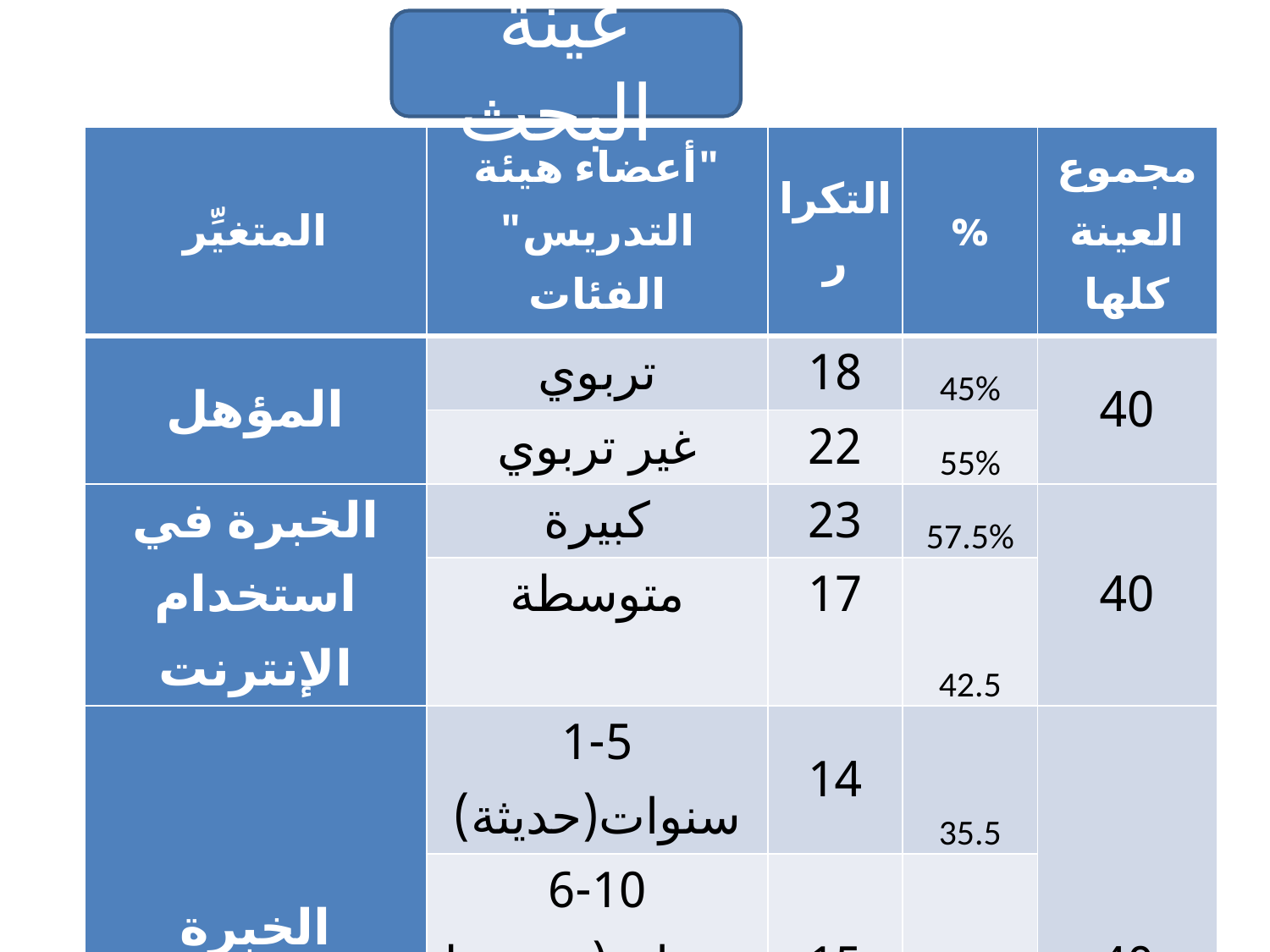

عينة البحث
| المتغيِّر | "أعضاء هيئة التدريس" الفئات | التكرار | % | مجموع العينة كلها |
| --- | --- | --- | --- | --- |
| المؤهل | تربوي | 18 | 45% | 40 |
|  | غير تربوي | 22 | 55% |  |
| الخبرة في استخدام الإنترنت | كبيرة | 23 | 57.5% | 40 |
|  | متوسطة | 17 | 42.5 |  |
| الخبرة التدريسية | 1-5 سنوات(حديثة) | 14 | 35.5 | 40 |
|  | 6-10 سنوات(متوسطة) | 15 | 37.5 |  |
|  | 11- فأكثر(كبيرة) | 11 | 27.5 |  |